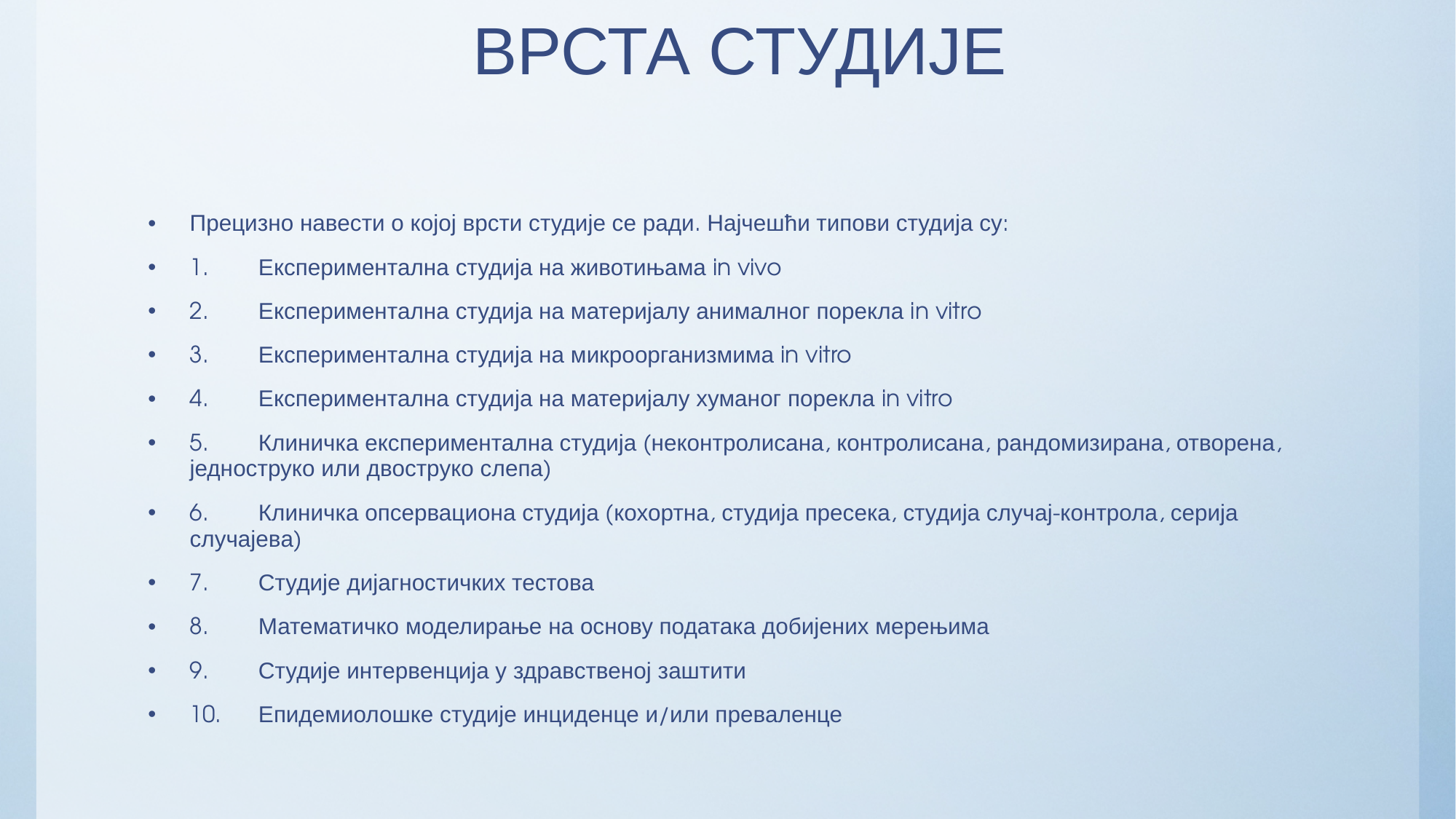

# ВРСТА СТУДИЈЕ
Прецизно навести о којој врсти студије се ради. Најчешћи типови студија су:
1.	Експериментална студија на животињама in vivo
2.	Експериментална студија на материјалу анималног порекла in vitro
3.	Експериментална студија на микроорганизмима in vitro
4.	Експериментална студија на материјалу хуманог порекла in vitro
5.	Клиничка експериментална студија (неконтролисана, контролисана, рандомизирана, отворена, једноструко или двоструко слепа)
6.	Клиничка опсервациона студија (кохортна, студија пресека, студија случај-контрола, серија случајева)
7.	Студије дијагностичких тестова
8.	Математичко моделирање на основу података добијених мерењима
9.	Студије интервенција у здравственој заштити
10.	Епидемиолошке студије инциденце и/или преваленце